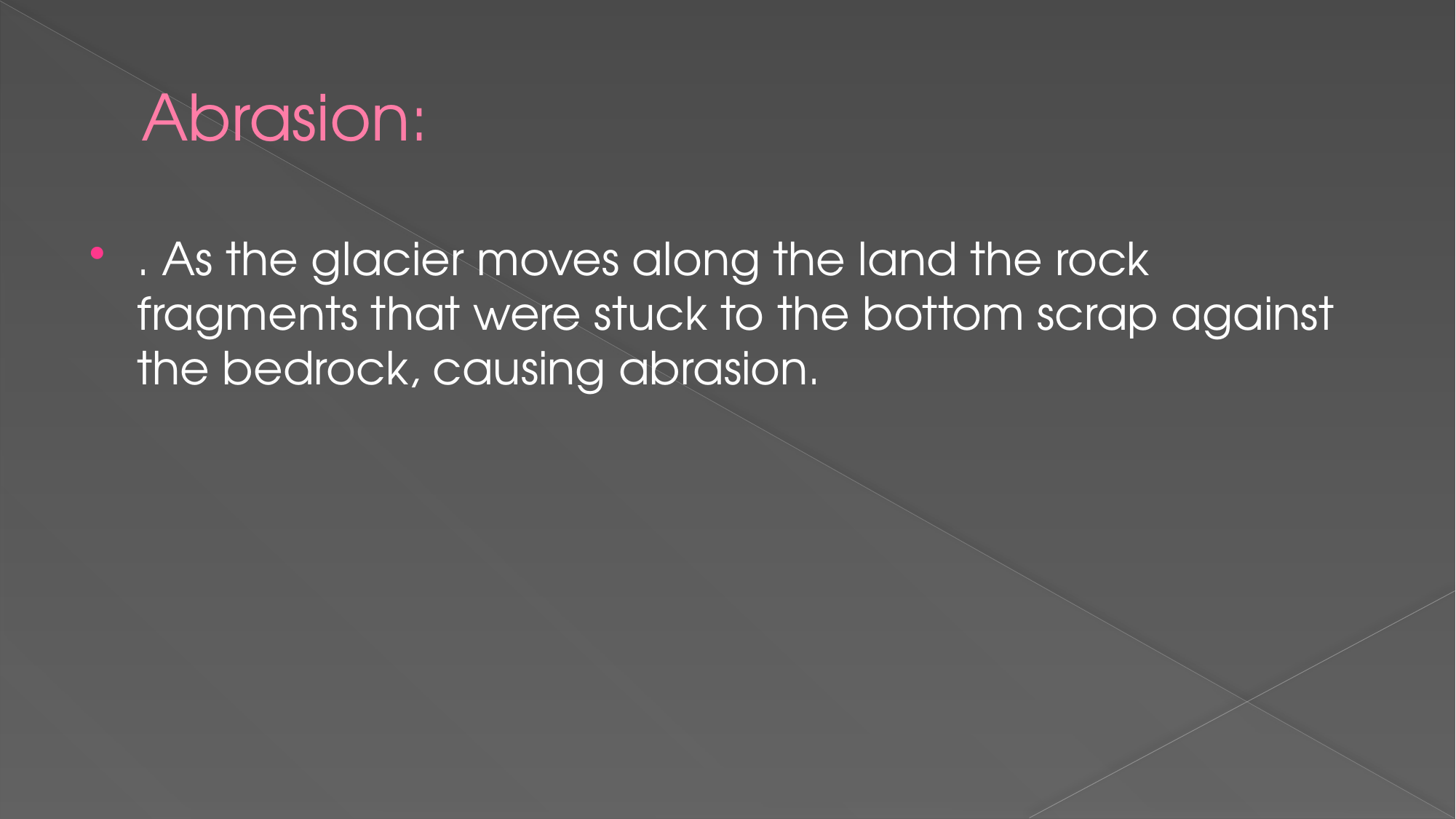

# Abrasion:
. As the glacier moves along the land the rock fragments that were stuck to the bottom scrap against the bedrock, causing abrasion.